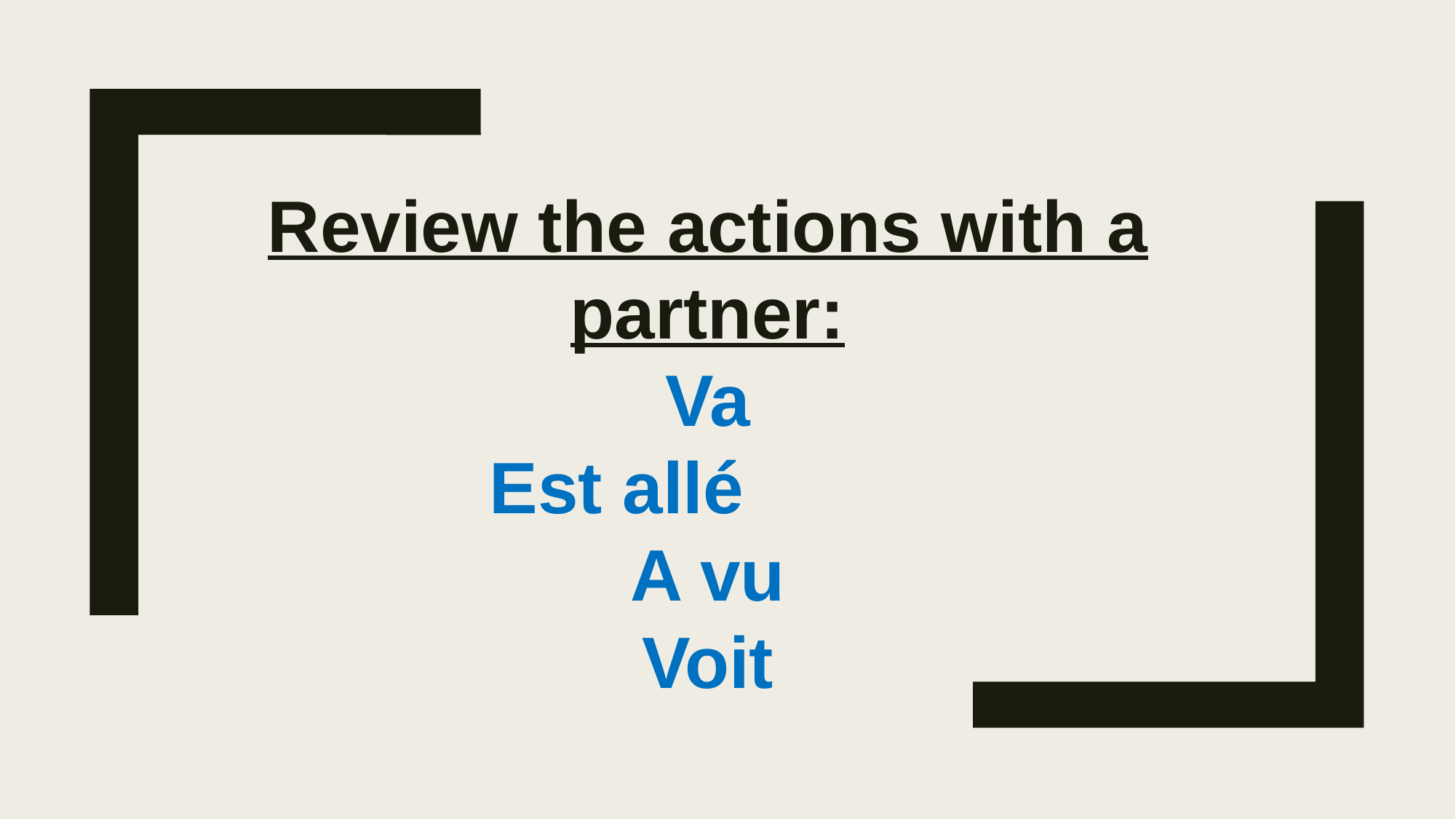

Review the actions with a partner:
Va
Est allé
A vu
Voit